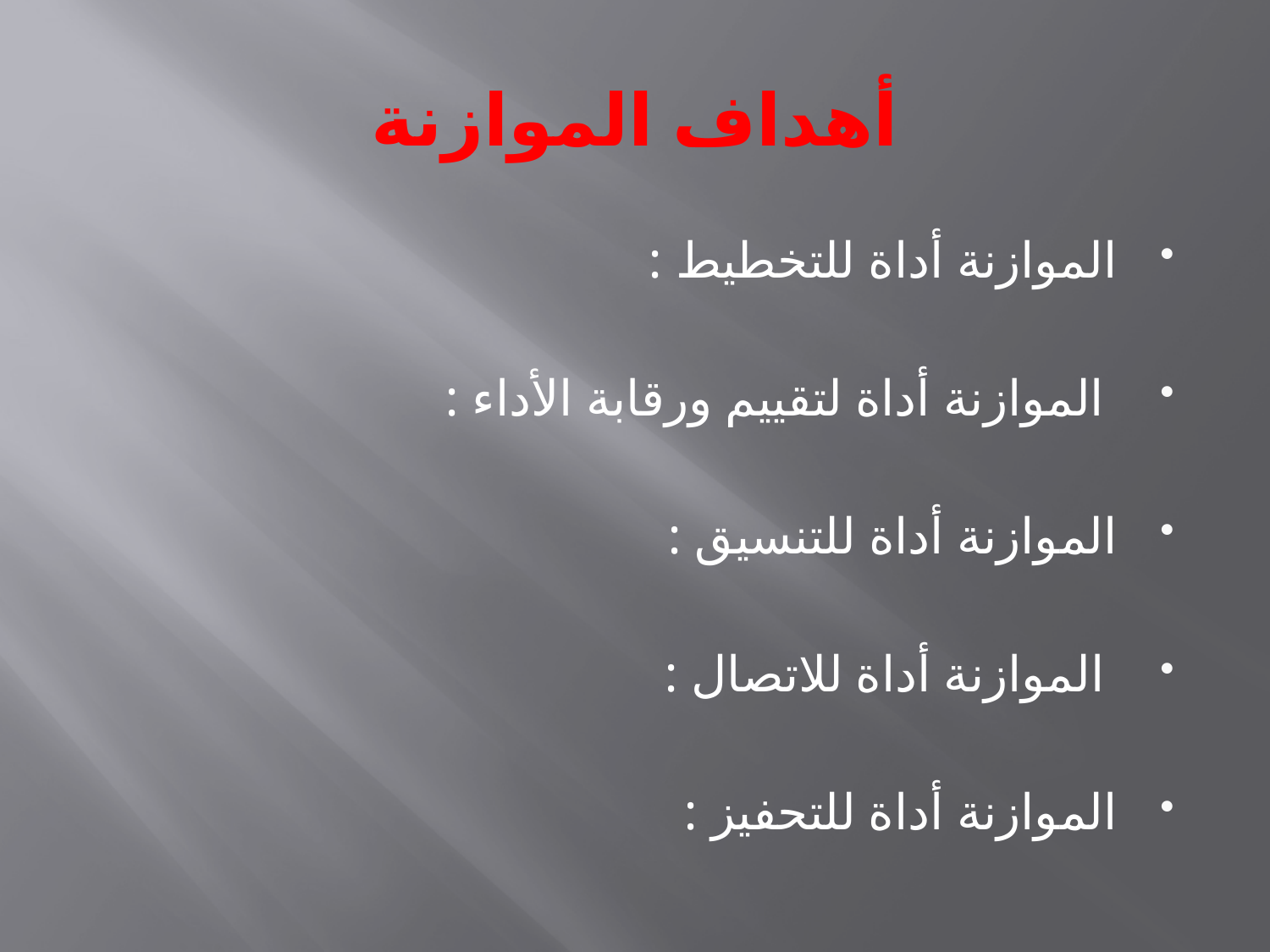

# أهداف الموازنة
الموازنة أداة للتخطيط :

 الموازنة أداة لتقييم ورقابة الأداء :

الموازنة أداة للتنسيق :

 الموازنة أداة للاتصال :

الموازنة أداة للتحفيز :